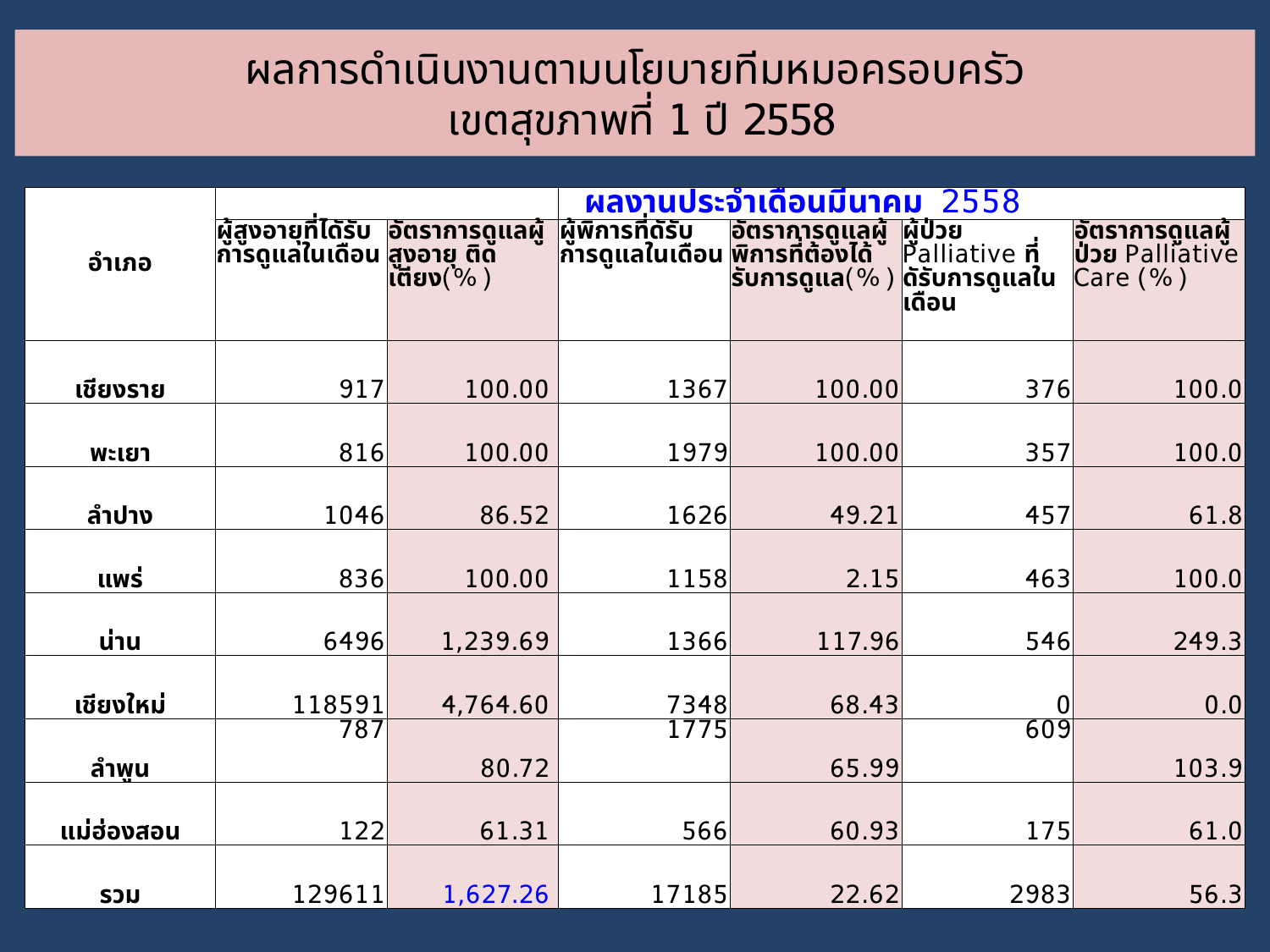

# ผลการดำเนินงานตามนโยบายทีมหมอครอบครัว เขตสุขภาพที่ 1 ปี 2558
| อำเภอ |  |  | ผลงานประจำเดือนมีนาคม 2558 |  |  |  |
| --- | --- | --- | --- | --- | --- | --- |
|  | ผู้สูงอายุที่ไดัรับการดูแลในเดือน | อัตราการดูแลผู้สูงอายุ ติดเตียง(%) | ผู้พิการที่ดัรับการดูแลในเดือน | อัตราการดูแลผู้พิการที่ต้องได้รับการดูแล(%) | ผู้ป่วย Palliative ที่ดัรับการดูแลในเดือน | อัตราการดูแลผู้ป่วย Palliative Care (%) |
| เชียงราย | 917 | 100.00 | 1367 | 100.00 | 376 | 100.0 |
| พะเยา | 816 | 100.00 | 1979 | 100.00 | 357 | 100.0 |
| ลำปาง | 1046 | 86.52 | 1626 | 49.21 | 457 | 61.8 |
| แพร่ | 836 | 100.00 | 1158 | 2.15 | 463 | 100.0 |
| น่าน | 6496 | 1,239.69 | 1366 | 117.96 | 546 | 249.3 |
| เชียงใหม่ | 118591 | 4,764.60 | 7348 | 68.43 | 0 | 0.0 |
| ลำพูน | 787 | 80.72 | 1775 | 65.99 | 609 | 103.9 |
| แม่ฮ่องสอน | 122 | 61.31 | 566 | 60.93 | 175 | 61.0 |
| รวม | 129611 | 1,627.26 | 17185 | 22.62 | 2983 | 56.3 |